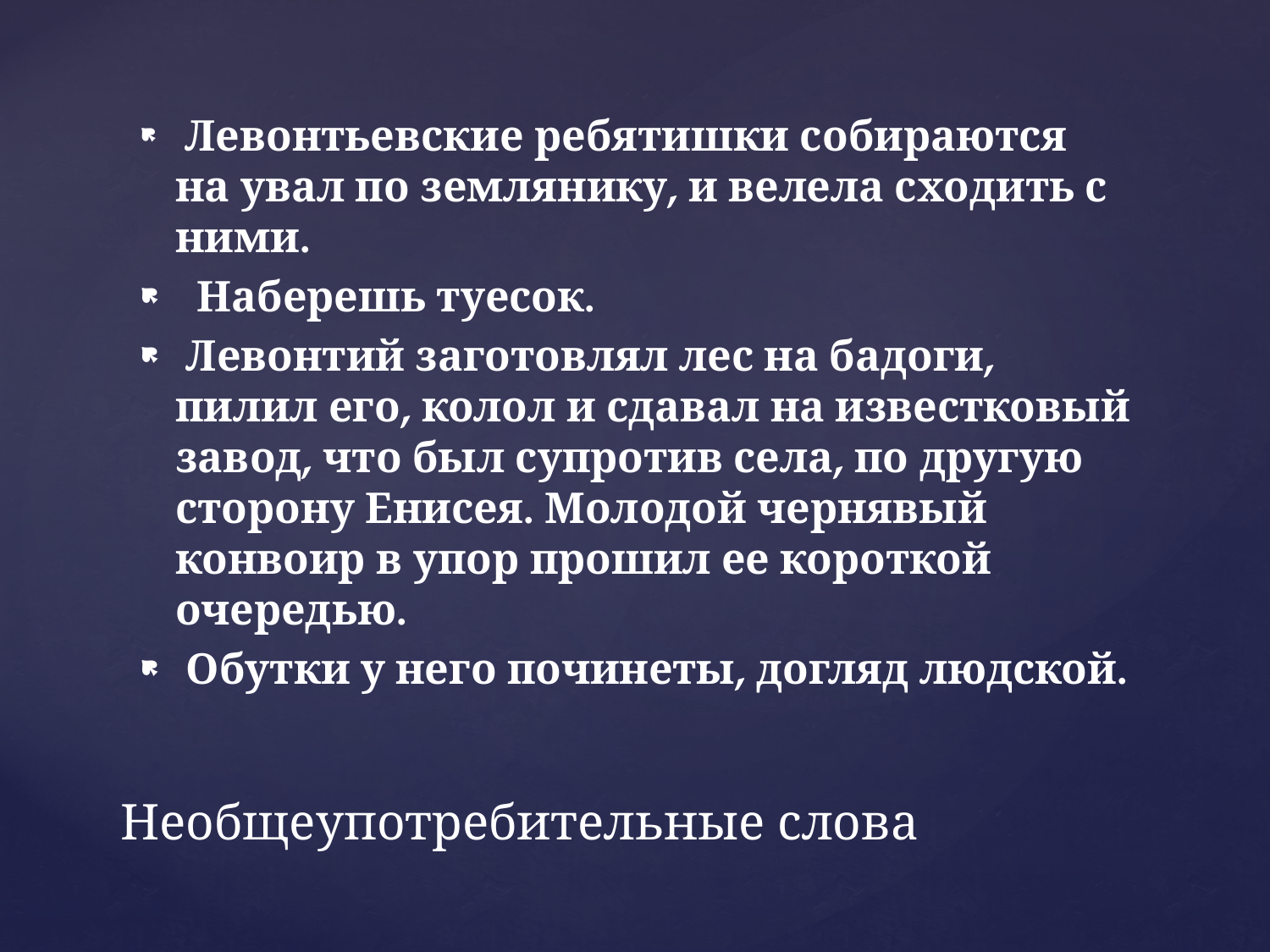

Левонтьевские ребятишки собираются на увал по землянику, и велела сходить с ними.
  Наберешь туесок.
 Левонтий заготовлял лес на бадоги, пилил его, колол и сдавал на известковый завод, что был супротив села, по другую сторону Енисея. Молодой чернявый конвоир в упор прошил ее короткой очередью.
 Обутки у него починеты, догляд людской.
# Необщеупотребительные слова